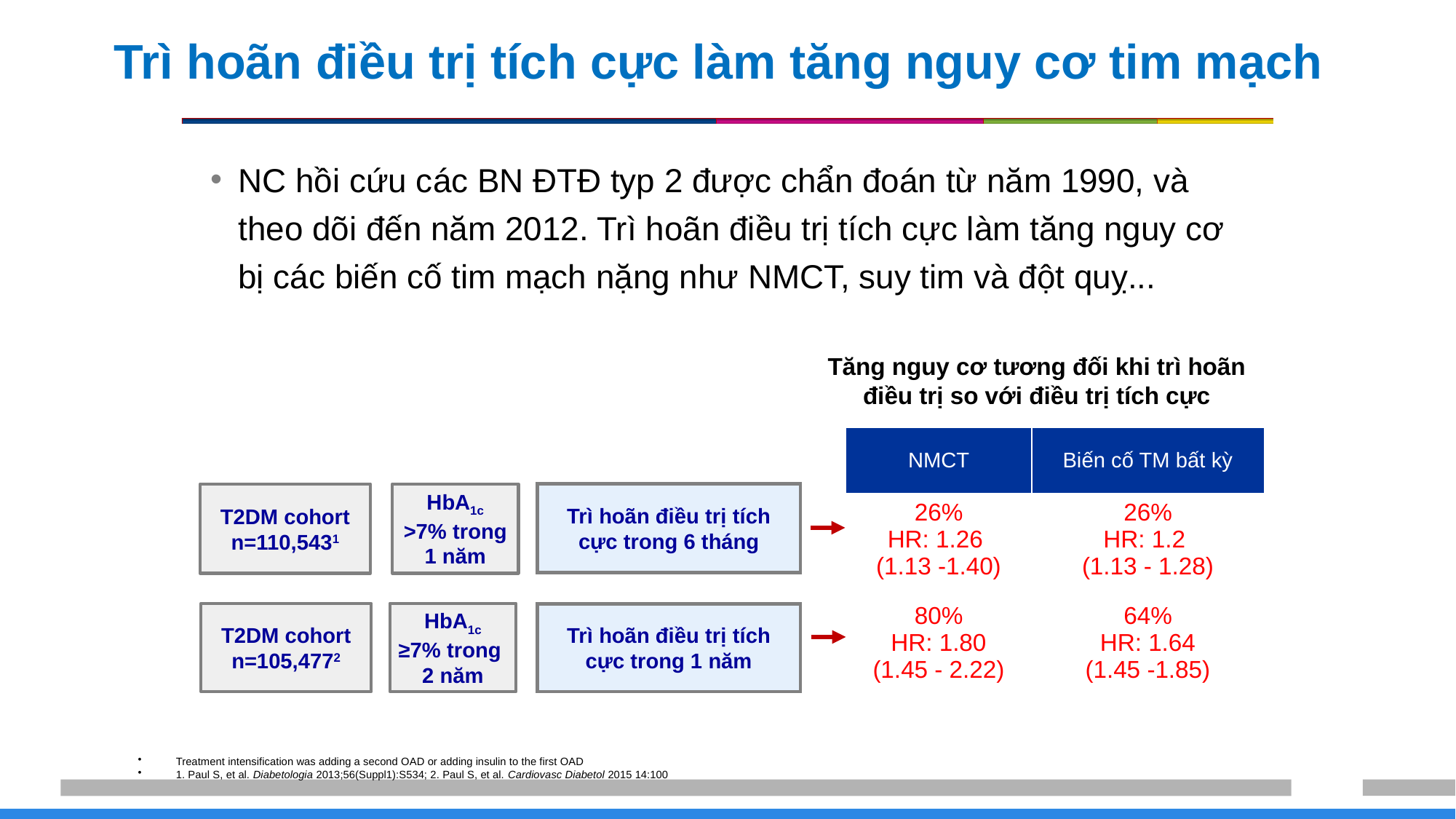

# Trì hoãn điều trị tích cực làm tăng nguy cơ tim mạch

NC hồi cứu các BN ĐTĐ typ 2 được chẩn đoán từ năm 1990, và theo dõi đến năm 2012. Trì hoãn điều trị tích cực làm tăng nguy cơ bị các biến cố tim mạch nặng như NMCT, suy tim và đột quỵ...
Tăng nguy cơ tương đối khi trì hoãn điều trị so với điều trị tích cực
| NMCT | Biến cố TM bất kỳ |
| --- | --- |
| 26% HR: 1.26 (1.13 -1.40) | 26% HR: 1.2 (1.13 - 1.28) |
| 80% HR: 1.80 (1.45 - 2.22) | 64% HR: 1.64 (1.45 -1.85) |
T2DM cohort
n=110,5431
HbA1c
>7% trong
1 năm

Trì hoãn điều trị tích cực trong 6 tháng

HbA1c
≥7% trong
2 năm
T2DM cohort
n=105,4772

Trì hoãn điều trị tích cực trong 1 năm
Treatment intensification was adding a second OAD or adding insulin to the first OAD
1. Paul S, et al. Diabetologia 2013;56(Suppl1):S534; 2. Paul S, et al. Cardiovasc Diabetol 2015 14:100